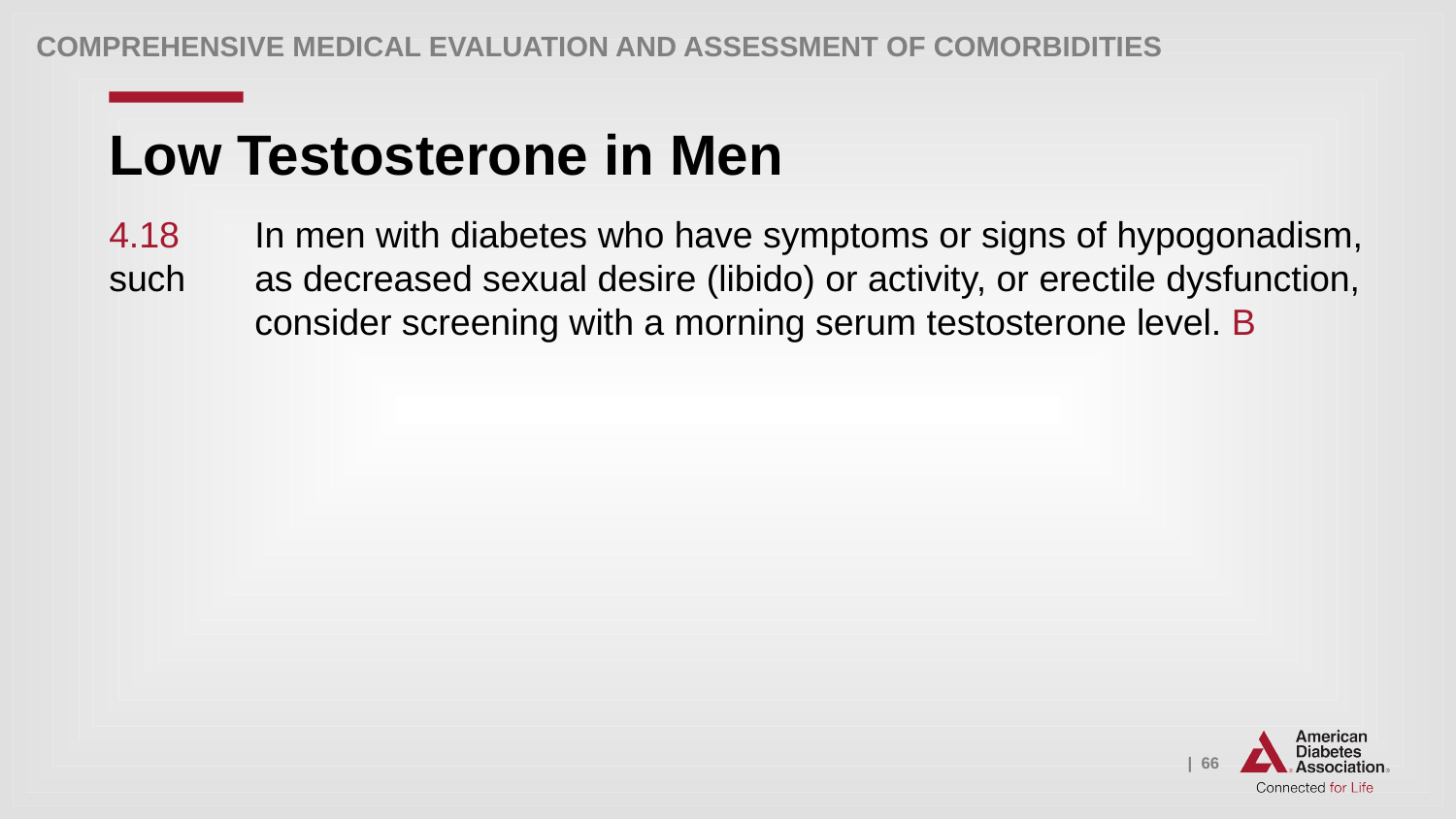

Comprehensive Medical Evaluation and Assessment of Comorbidities
# Low Testosterone in Men
4.18 	In men with diabetes who have symptoms or signs of hypogonadism, such 	as decreased sexual desire (libido) or activity, or erectile dysfunction, 	consider screening with a morning serum testosterone level. B